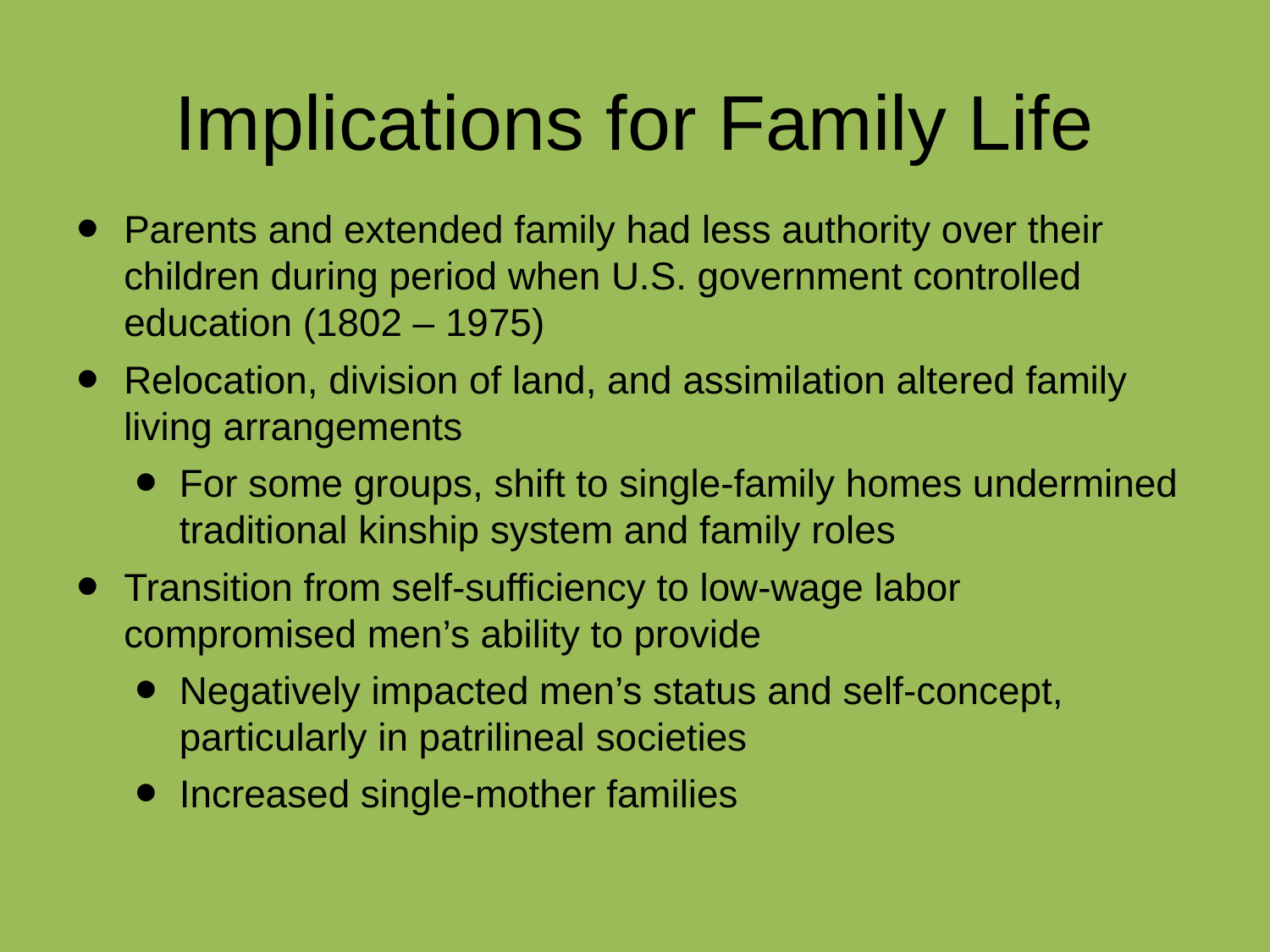

# Implications for Family Life
Parents and extended family had less authority over their children during period when U.S. government controlled education (1802 – 1975)
Relocation, division of land, and assimilation altered family living arrangements
For some groups, shift to single-family homes undermined traditional kinship system and family roles
Transition from self-sufficiency to low-wage labor compromised men’s ability to provide
Negatively impacted men’s status and self-concept, particularly in patrilineal societies
Increased single-mother families